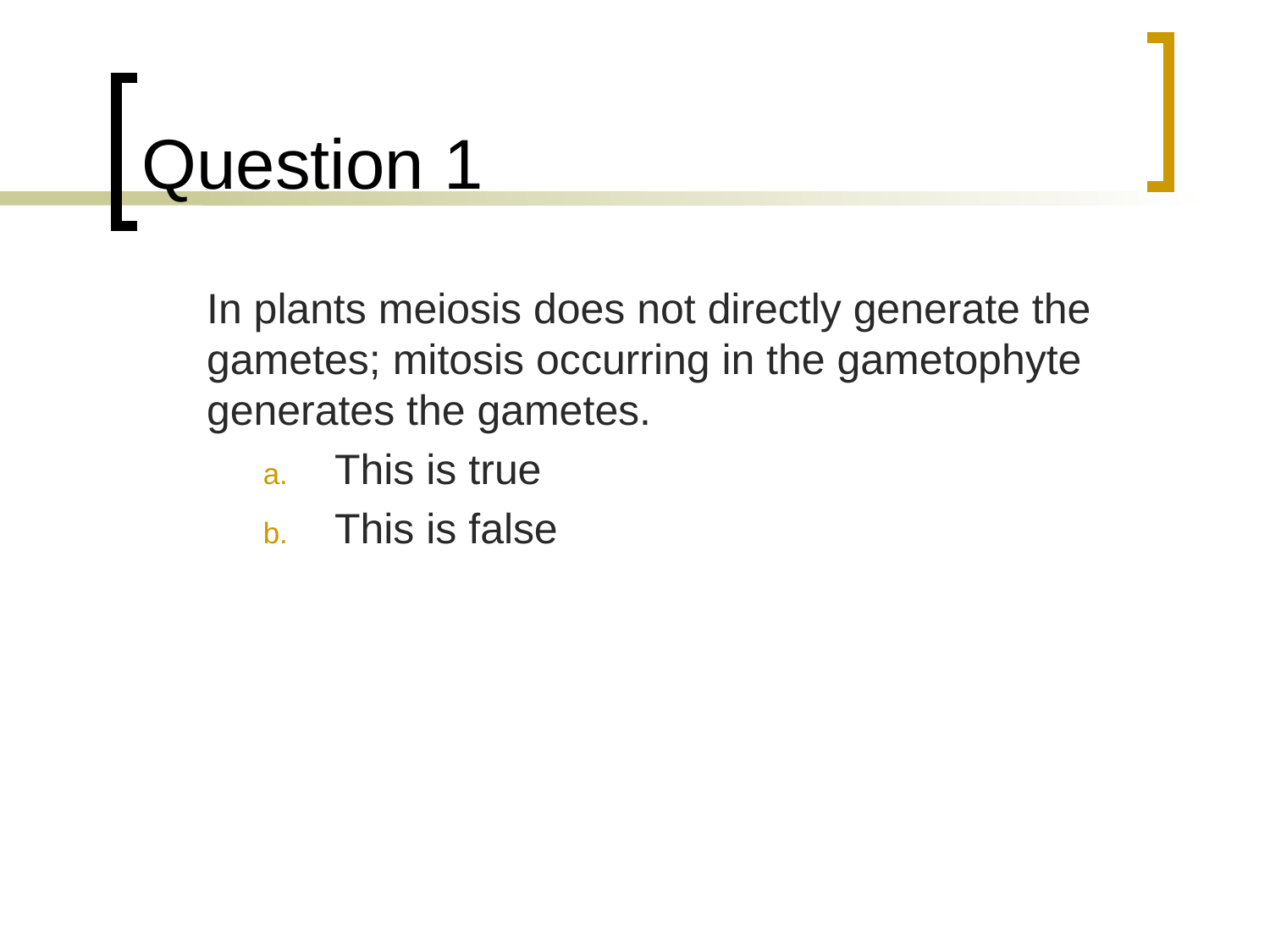

# Question 1
	In plants meiosis does not directly generate the gametes; mitosis occurring in the gametophyte generates the gametes.
This is true
This is false